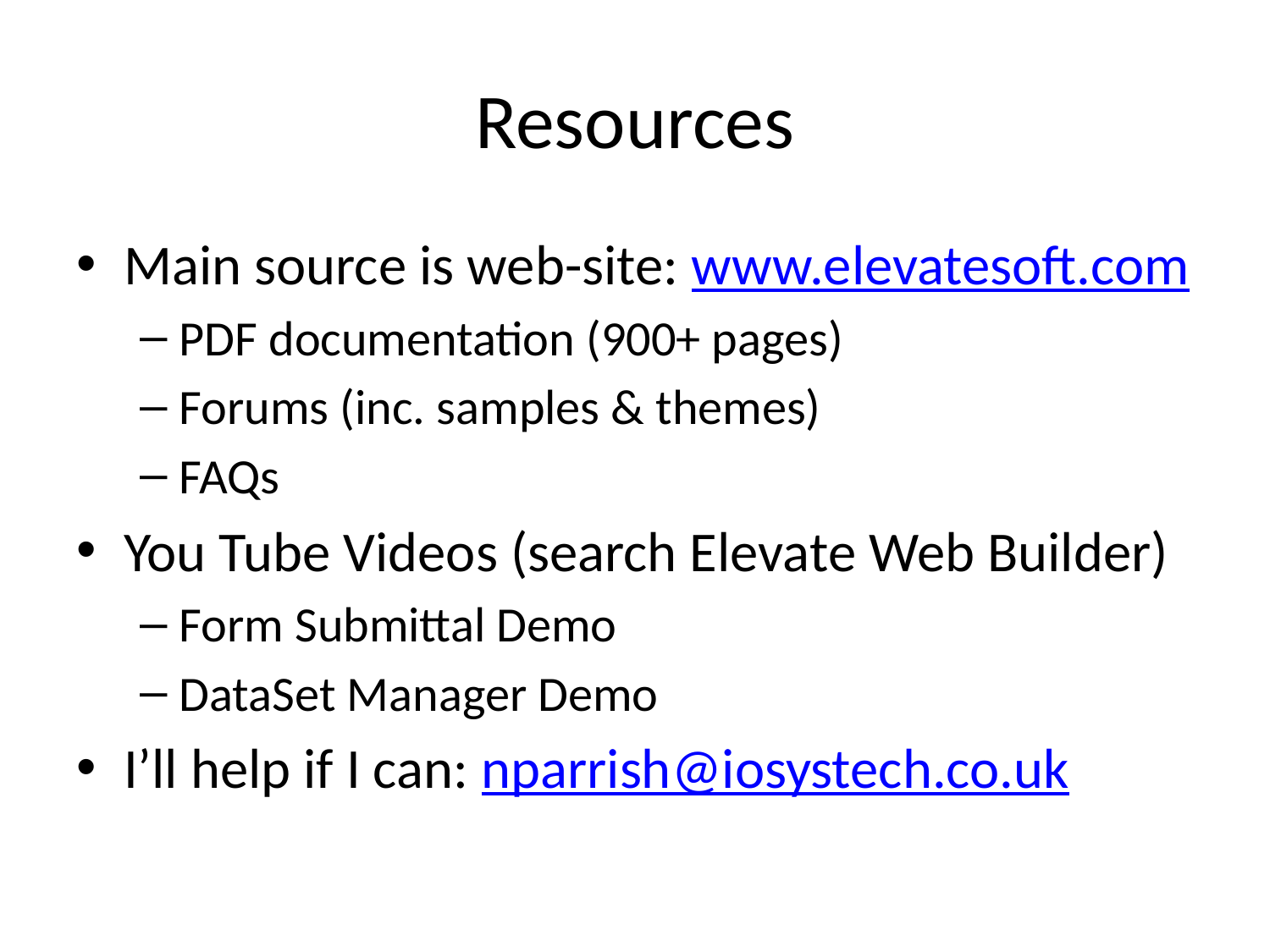

# Resources
Main source is web-site: www.elevatesoft.com
PDF documentation (900+ pages)
Forums (inc. samples & themes)
FAQs
You Tube Videos (search Elevate Web Builder)
Form Submittal Demo
DataSet Manager Demo
I’ll help if I can: nparrish@iosystech.co.uk